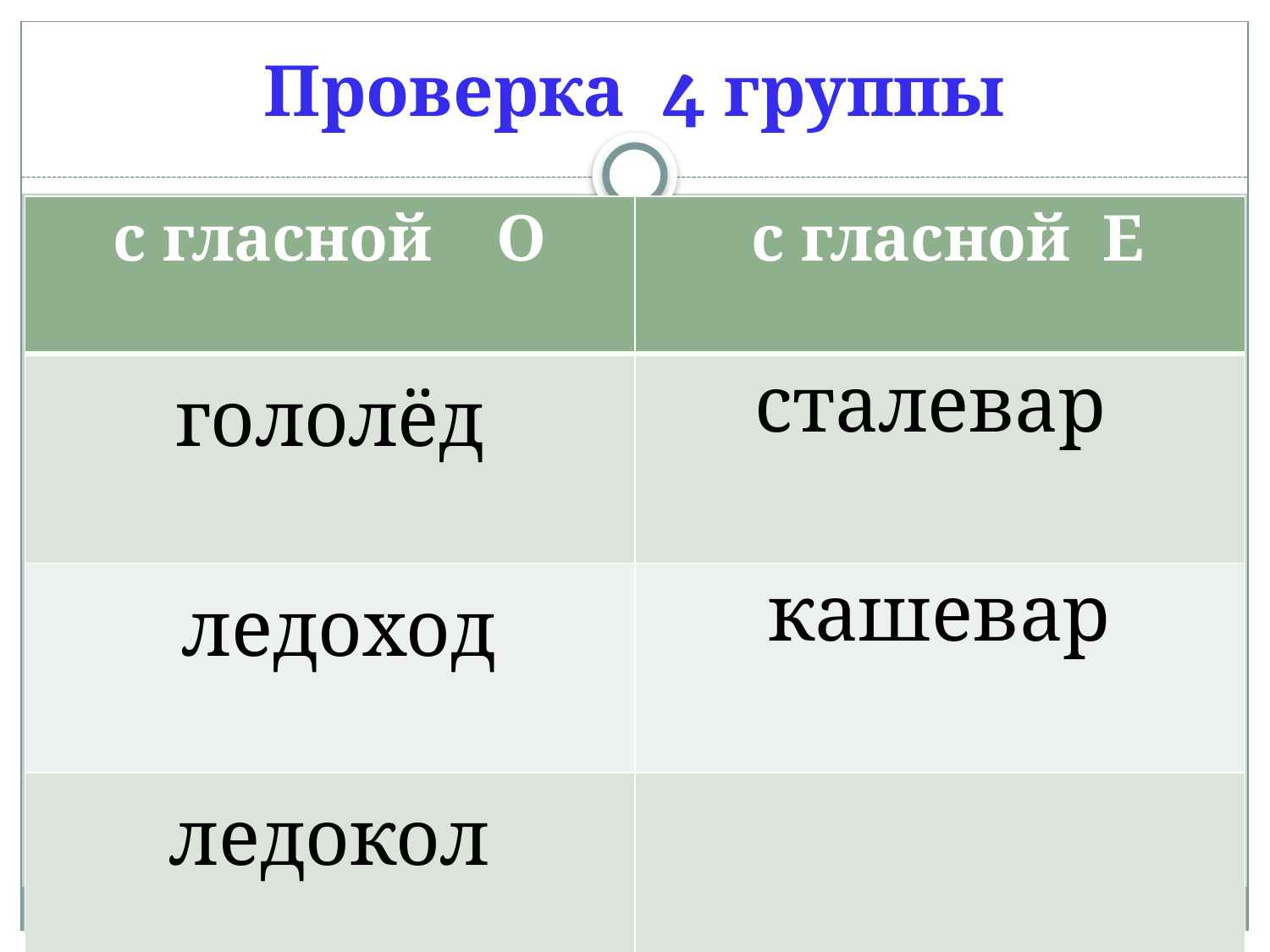

# Проверка  4 группы
| с гласной О | с гласной Е |
| --- | --- |
| гололёд | сталевар |
| ледоход | кашевар |
| ледокол |  |